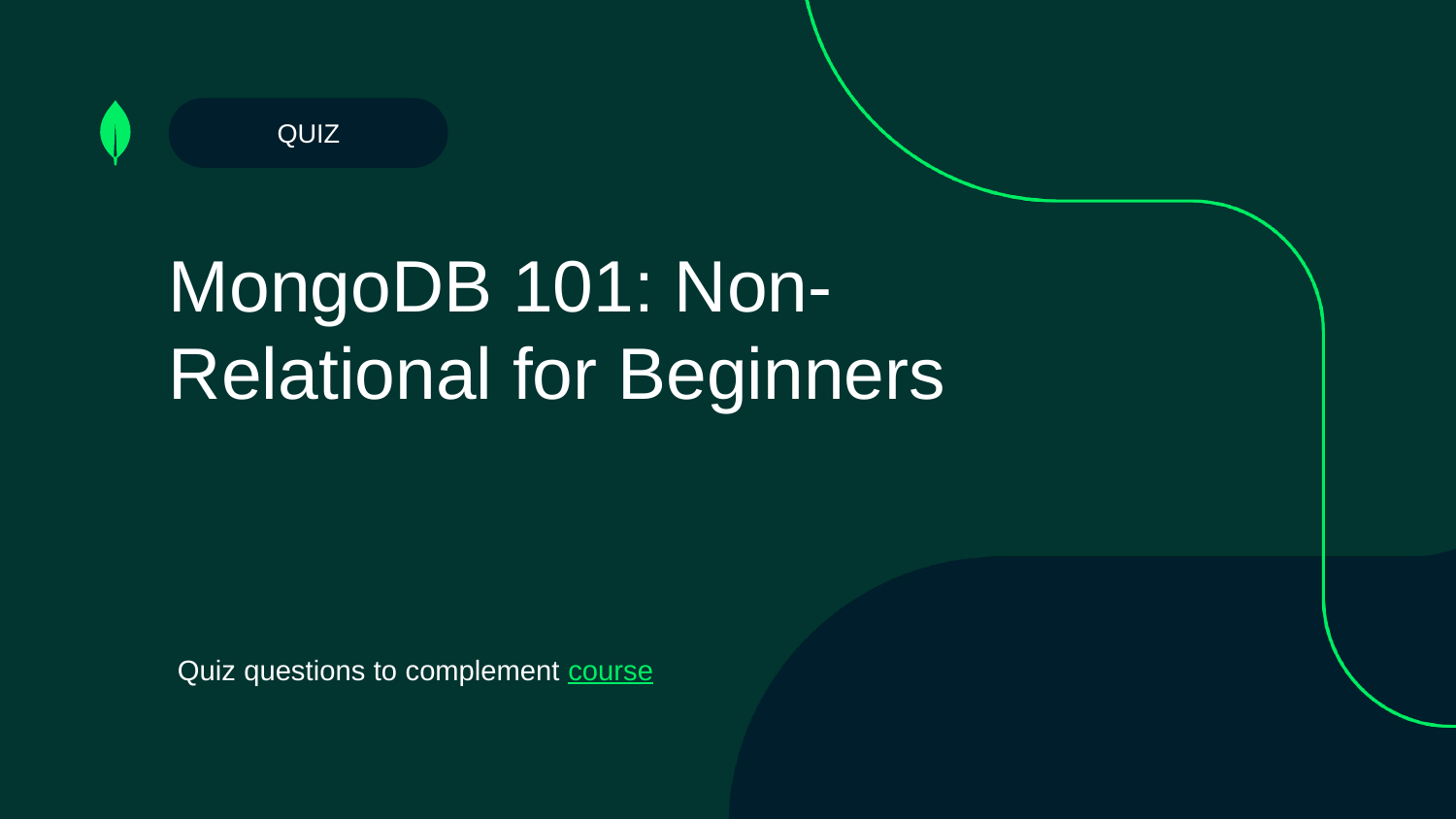

QUIZ
# MongoDB 101: Non-Relational for Beginners
Quiz questions to complement course